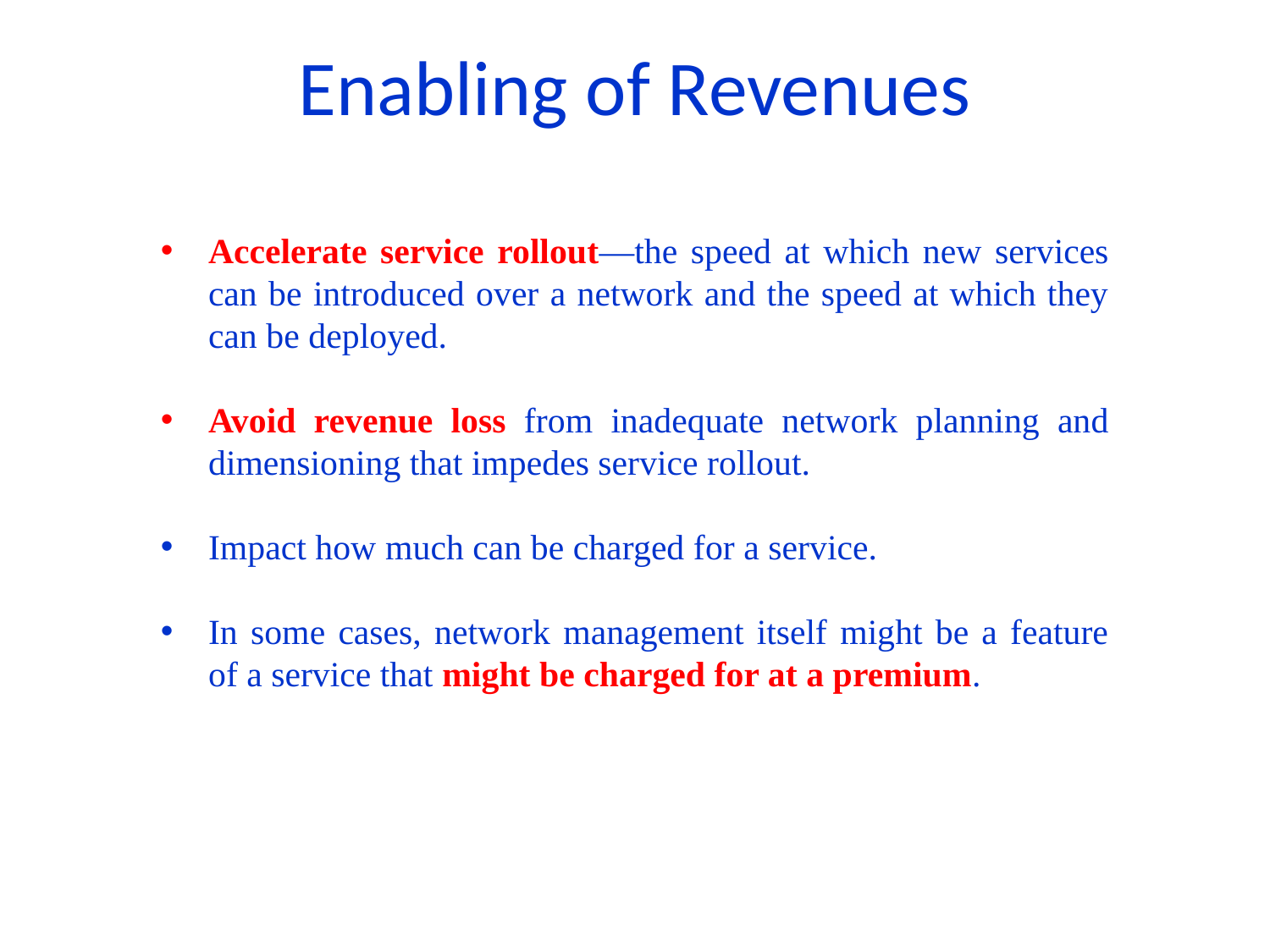

Enabling of Revenues
Accelerate service rollout—the speed at which new services can be introduced over a network and the speed at which they can be deployed.

Avoid revenue loss from inadequate network planning and dimensioning that impedes service rollout.

Impact how much can be charged for a service.

In some cases, network management itself might be a feature of a service that might be charged for at a premium.